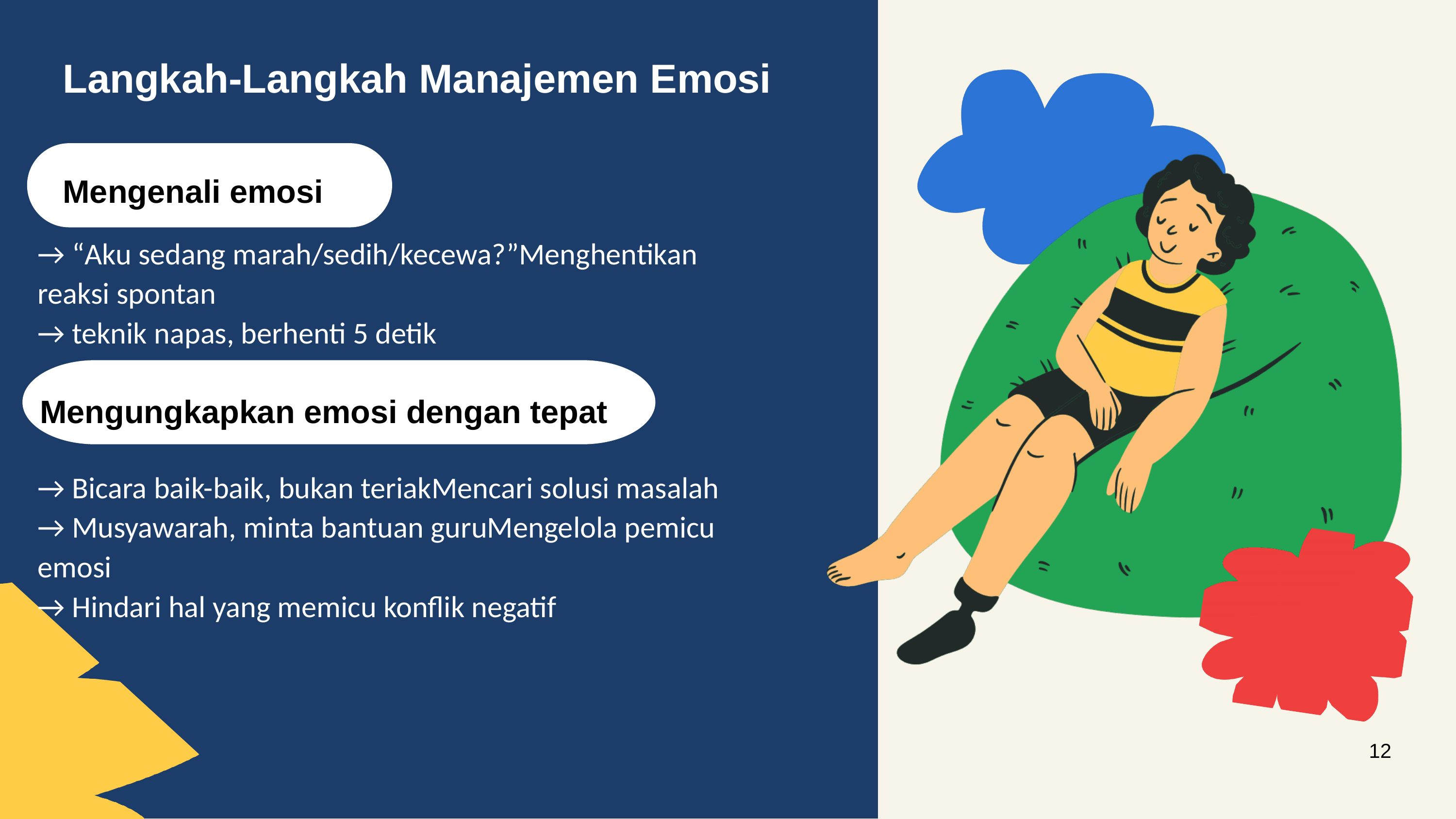

Langkah-Langkah Manajemen Emosi

Mengenali emosi

→ “Aku sedang marah/sedih/kecewa?”Menghentikan reaksi spontan
→ teknik napas, berhenti 5 detik

Mengungkapkan emosi dengan tepat
→ Bicara baik-baik, bukan teriakMencari solusi masalah
→ Musyawarah, minta bantuan guruMengelola pemicu emosi
→ Hindari hal yang memicu konflik negatif

12